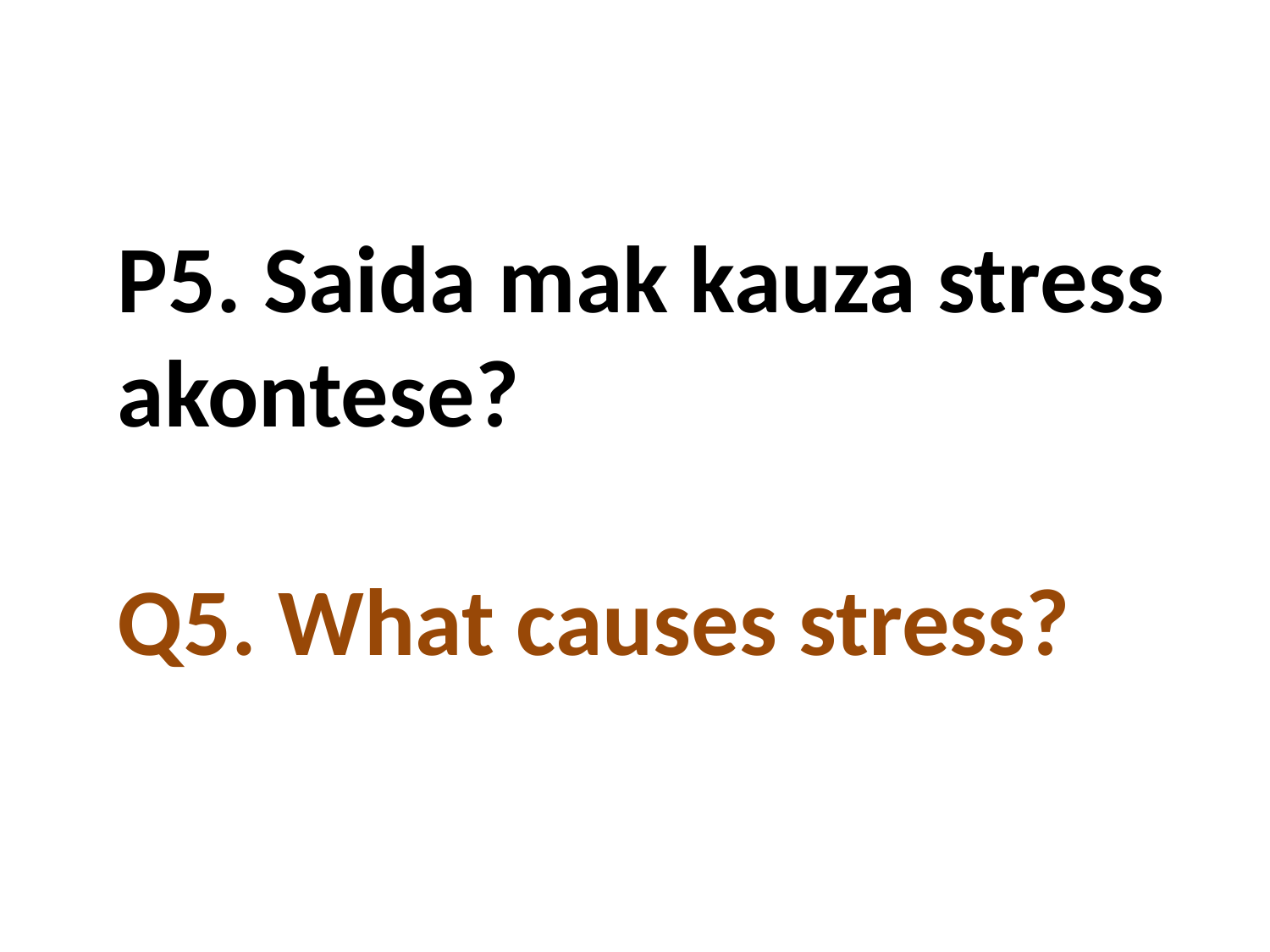

P5. Saida mak kauza stress akontese?
Q5. What causes stress?